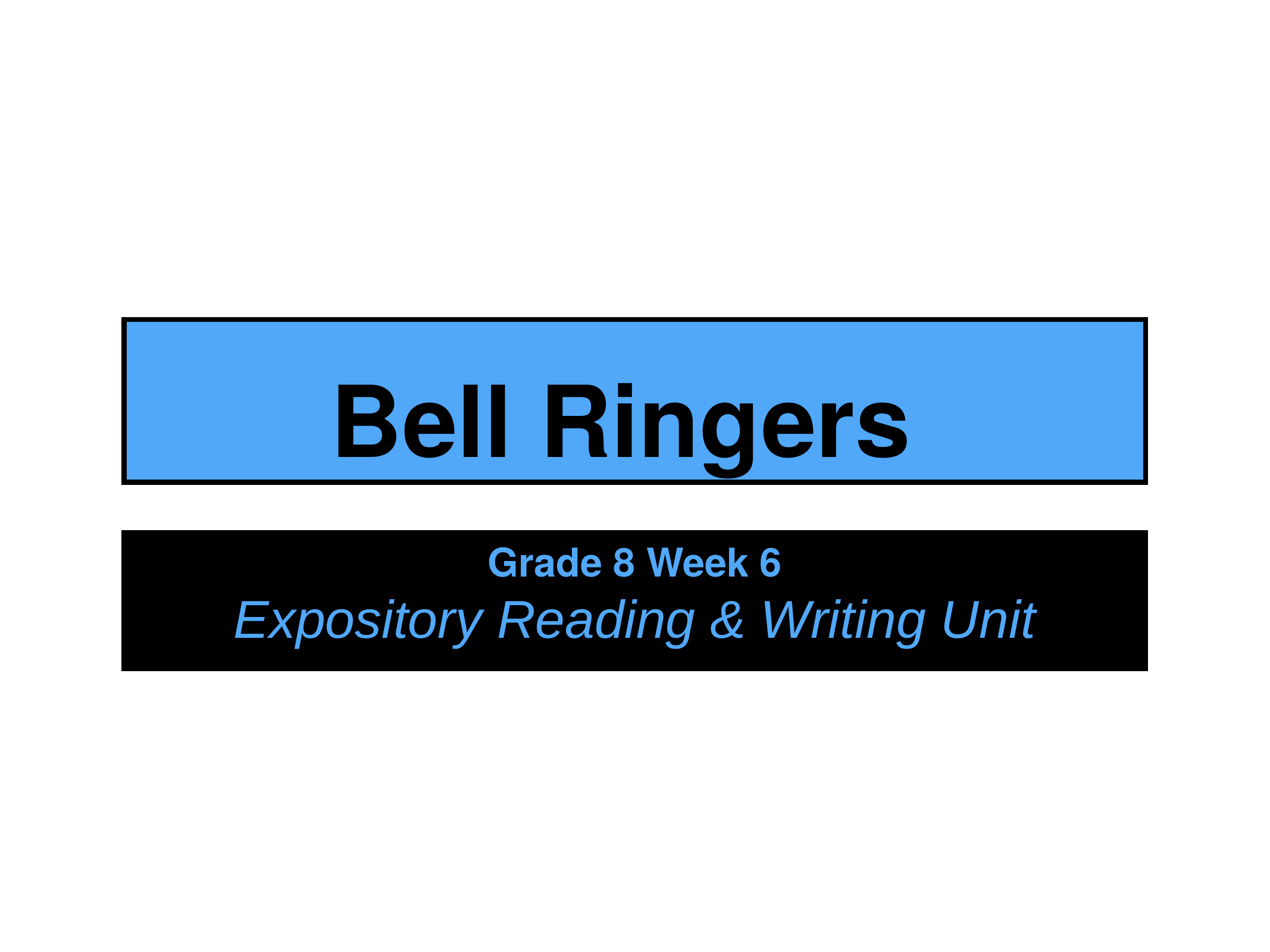

# Bell Ringers
Grade 8 Week 6
Expository Reading & Writing Unit